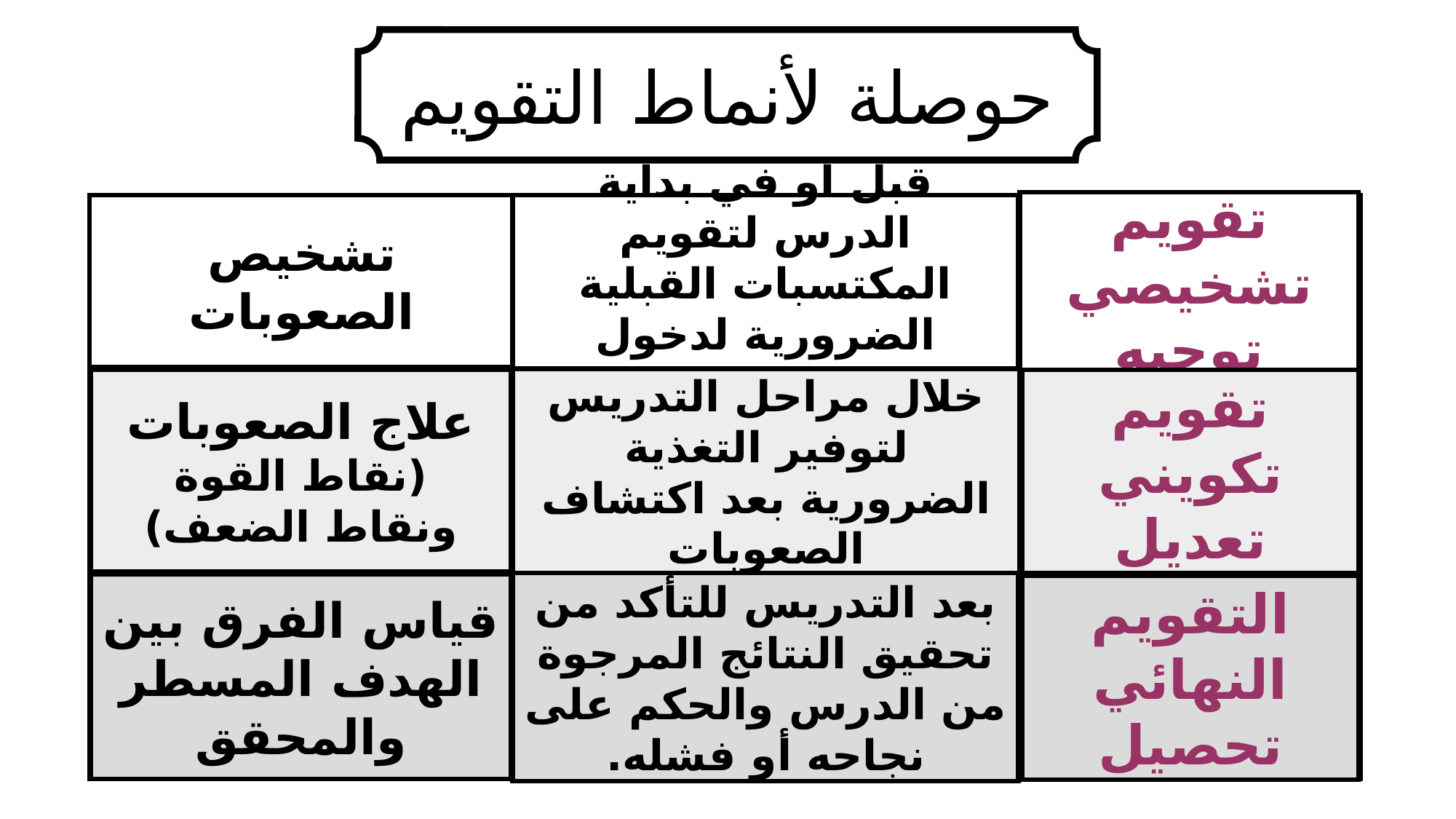

حوصلة لأنماط التقويم
تقويم تشخيصي
توجيه
تشخيص الصعوبات
قبل أو في بداية الدرس لتقويم المكتسبات القبلية الضرورية لدخول الدرس
|  |  |  |
| --- | --- | --- |
|  |  |  |
|  |  |  |
خلال مراحل التدريس لتوفير التغذية الضرورية بعد اكتشاف الصعوبات
علاج الصعوبات
(نقاط القوة ونقاط الضعف)
تقويم تكويني
تعديل
بعد التدريس للتأكد من تحقيق النتائج المرجوة من الدرس والحكم على نجاحه أو فشله.
قياس الفرق بين الهدف المسطر والمحقق
التقويم النهائي
تحصيل